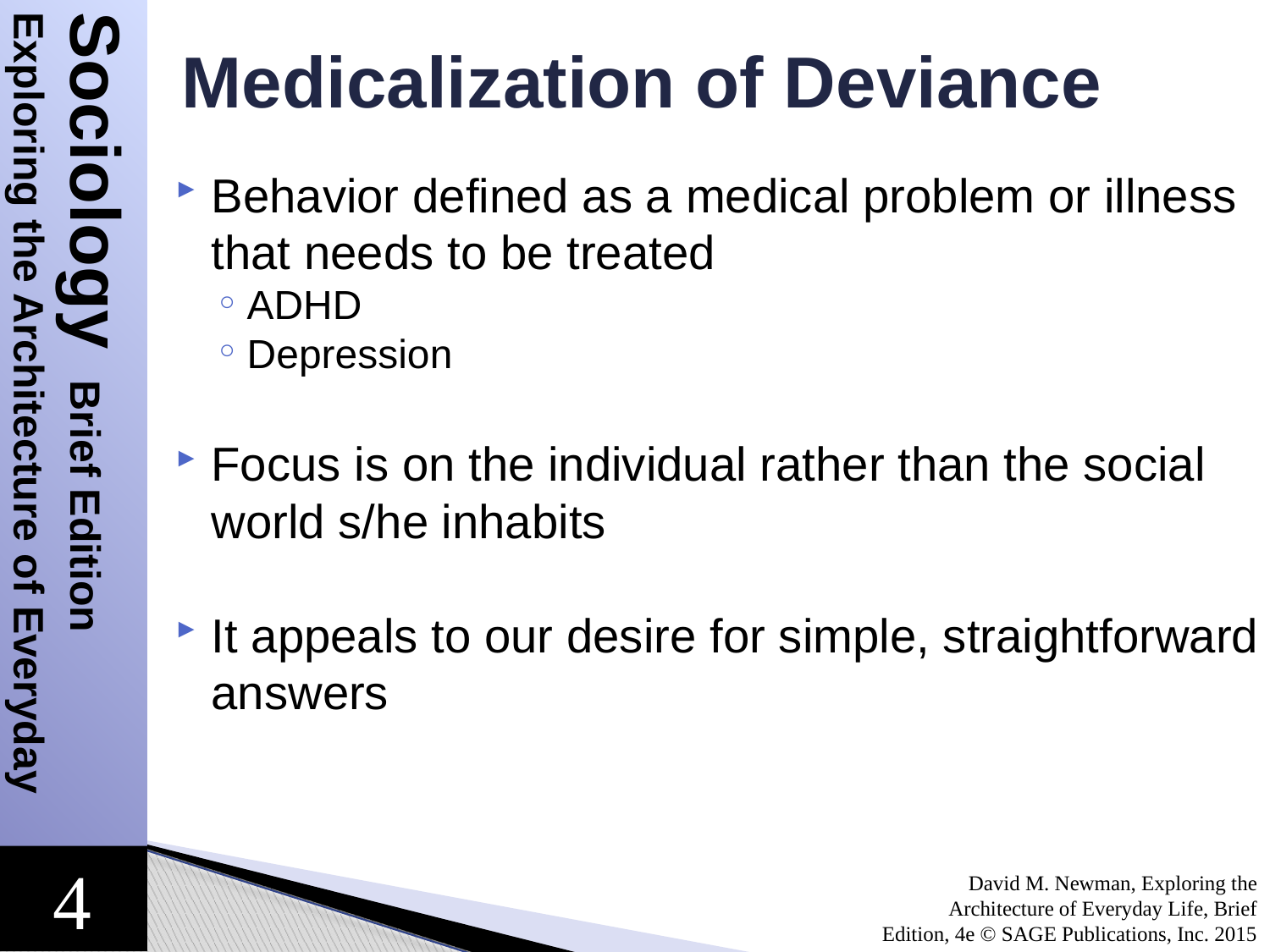

# Medicalization of Deviance
Behavior defined as a medical problem or illness that needs to be treated
ADHD
Depression

Focus is on the individual rather than the social world s/he inhabits

It appeals to our desire for simple, straightforward answers
David M. Newman, Exploring the Architecture of Everyday Life, Brief Edition, 4e © SAGE Publications, Inc. 2015